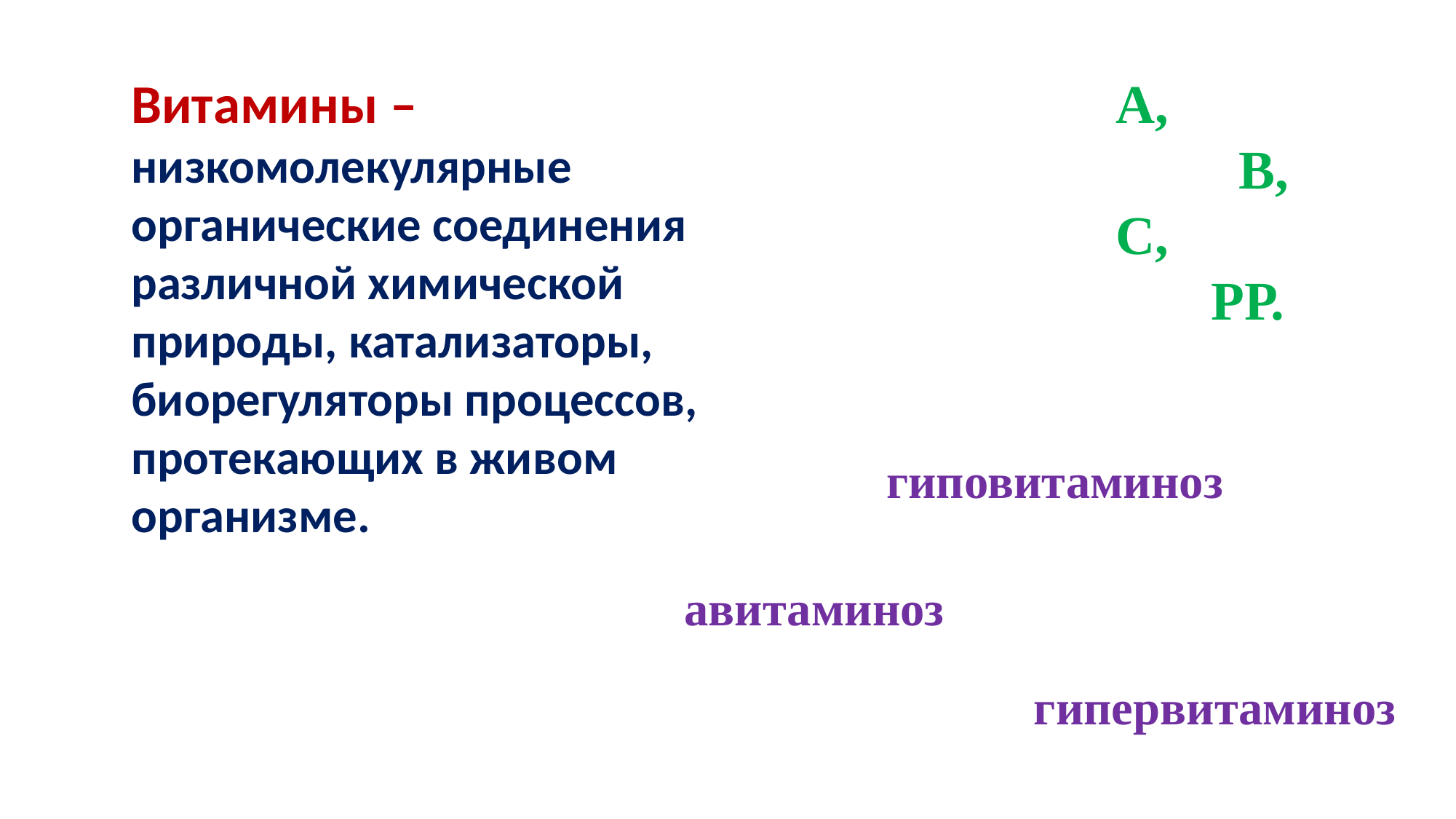

Витамины – низкомолекулярные органические соединения различной химической природы, катализаторы, биорегуляторы процессов, протекающих в живом организме.
А,
         В,
С,
       РР.
гиповитаминоз
авитаминоз
гипервитаминоз